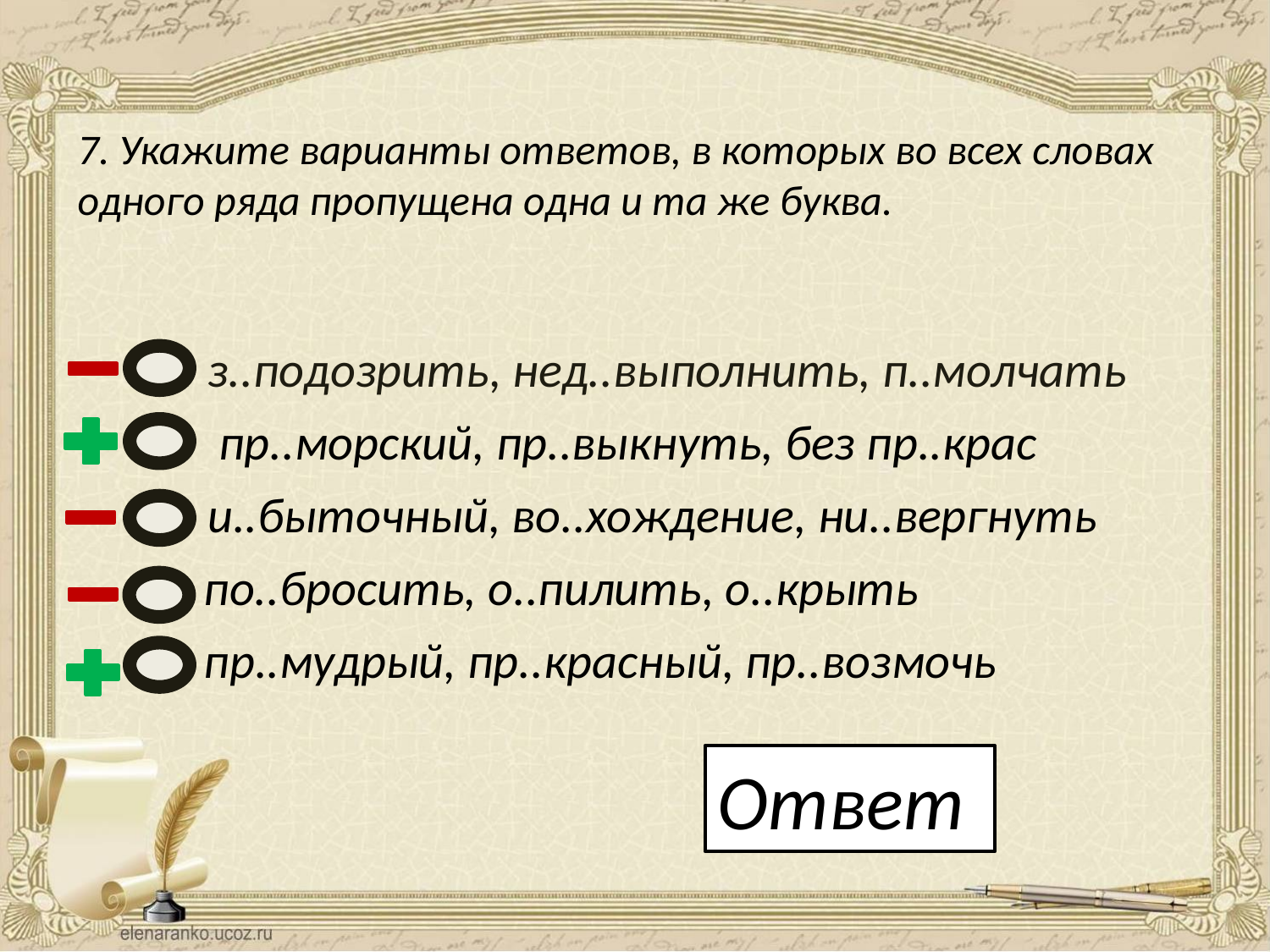

7. Укажите варианты ответов, в которых во всех словах одного ряда пропущена одна и та же буква.
з..подозрить, нед..выполнить, п..молчать

 пр..морский, пр..выкнуть, без пр..крас

и..быточный, во..хождение, ни..вергнуть

по..бросить, о..пилить, о..крыть

пр..мудрый, пр..красный, пр..возмочь

Ответ